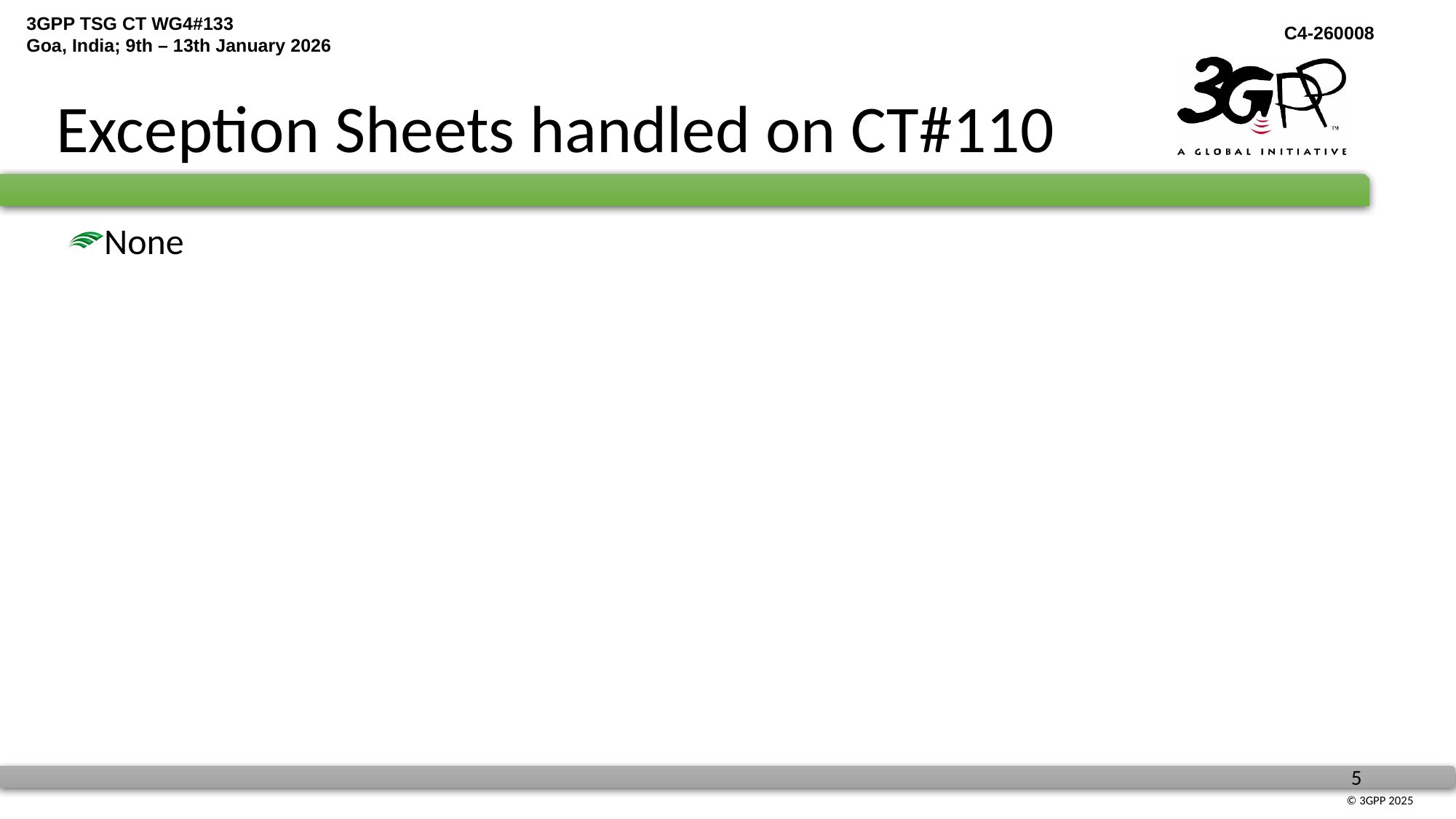

# Exception Sheets handled on CT#110
None